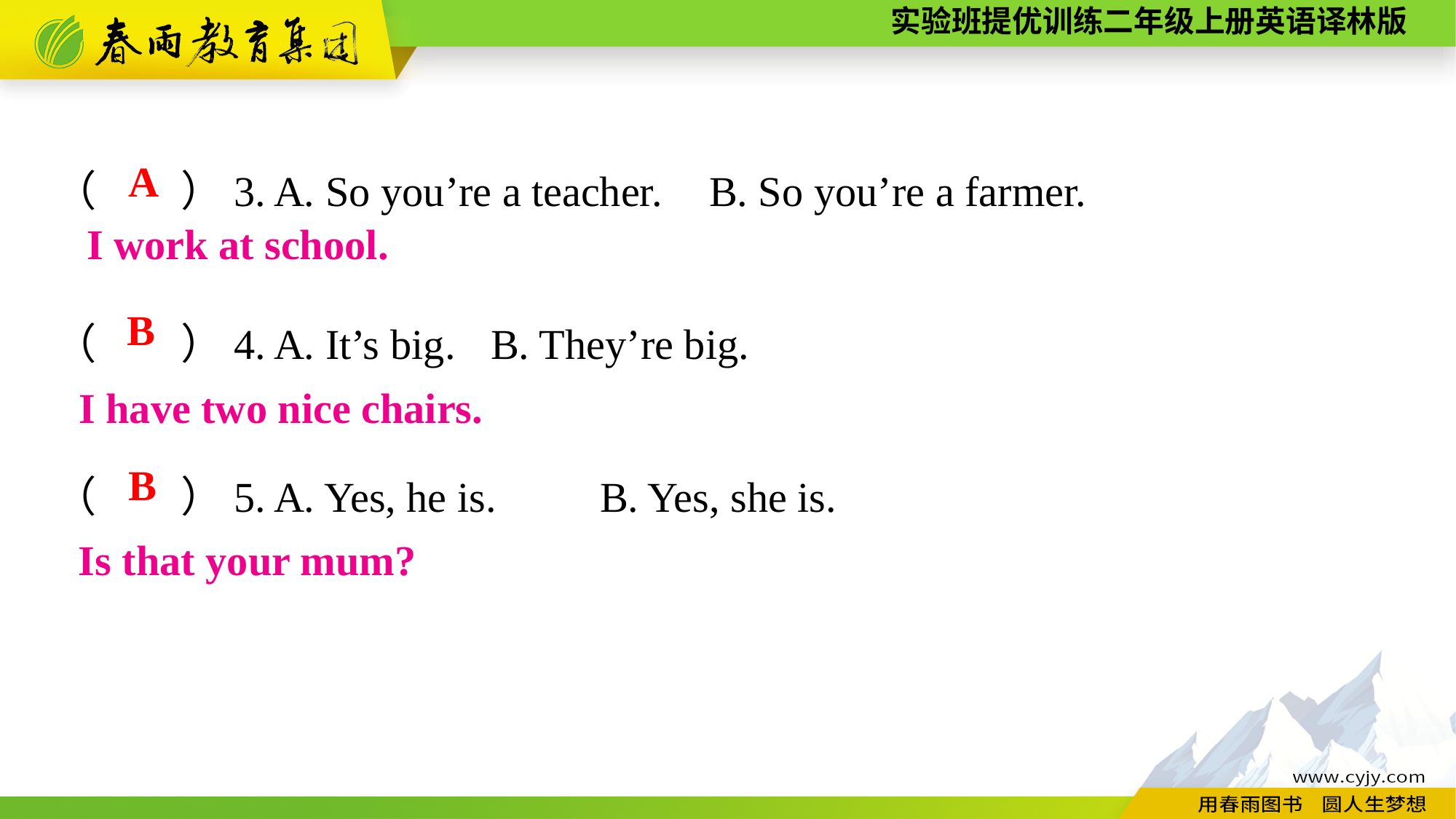

（　　）3. A. So you’re a teacher.	B. So you’re a farmer.

（　　）4. A. It’s big.	B. They’re big.

（　　）5. A. Yes, he is.	B. Yes, she is.
A
I work at school.
B
I have two nice chairs.
B
Is that your mum?